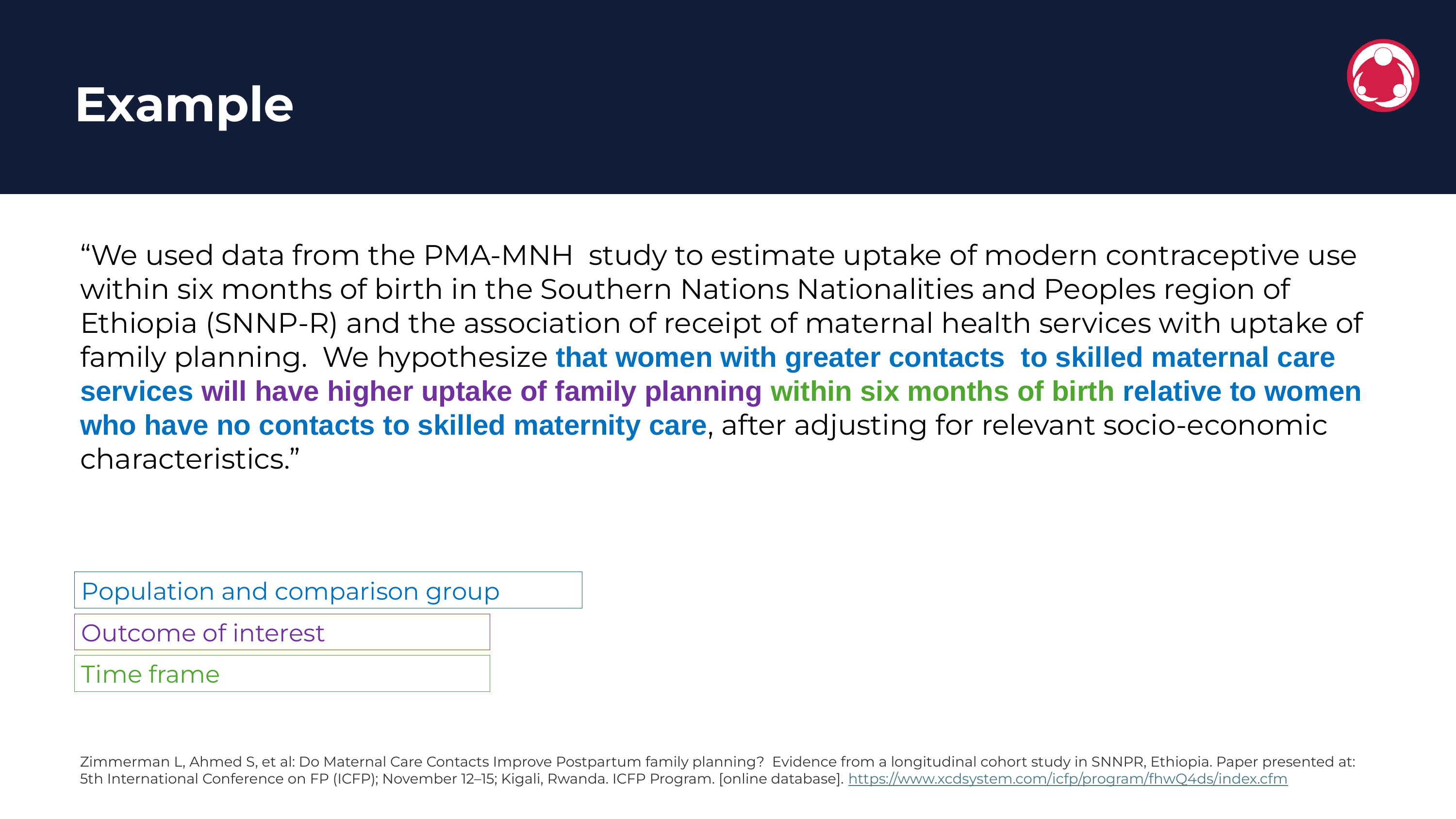

Example
“We used data from the PMA-MNH  study to estimate uptake of modern contraceptive use within six months of birth in the Southern Nations Nationalities and Peoples region of Ethiopia (SNNP-R) and the association of receipt of maternal health services with uptake of family planning.  We hypothesize that women with greater contacts  to skilled maternal care services will have higher uptake of family planning within six months of birth relative to women who have no contacts to skilled maternity care, after adjusting for relevant socio-economic characteristics.”

Population and comparison group
Outcome of interest
Time frame
Zimmerman L, Ahmed S, et al: Do Maternal Care Contacts Improve Postpartum family planning?  Evidence from a longitudinal cohort study in SNNPR, Ethiopia. Paper presented at: 5th International Conference on FP (ICFP); November 12–15; Kigali, Rwanda. ICFP Program. [online database]. https://www.xcdsystem.com/icfp/program/fhwQ4ds/index.cfm